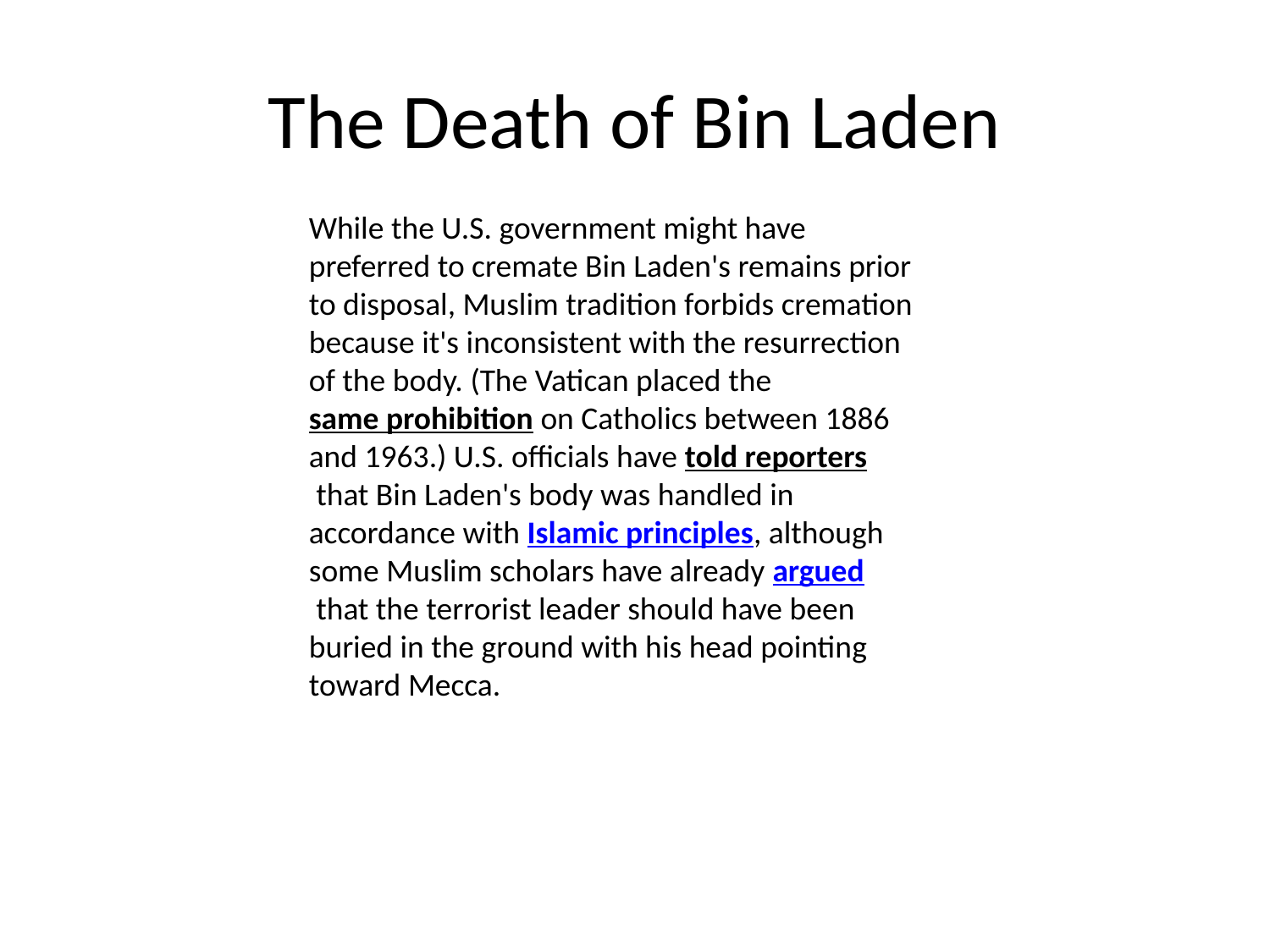

# The Death of Bin Laden
While the U.S. government might have preferred to cremate Bin Laden's remains prior to disposal, Muslim tradition forbids cremation because it's inconsistent with the resurrection of the body. (The Vatican placed the same prohibition on Catholics between 1886 and 1963.) U.S. officials have told reporters that Bin Laden's body was handled in accordance with Islamic principles, although some Muslim scholars have already argued that the terrorist leader should have been buried in the ground with his head pointing toward Mecca.